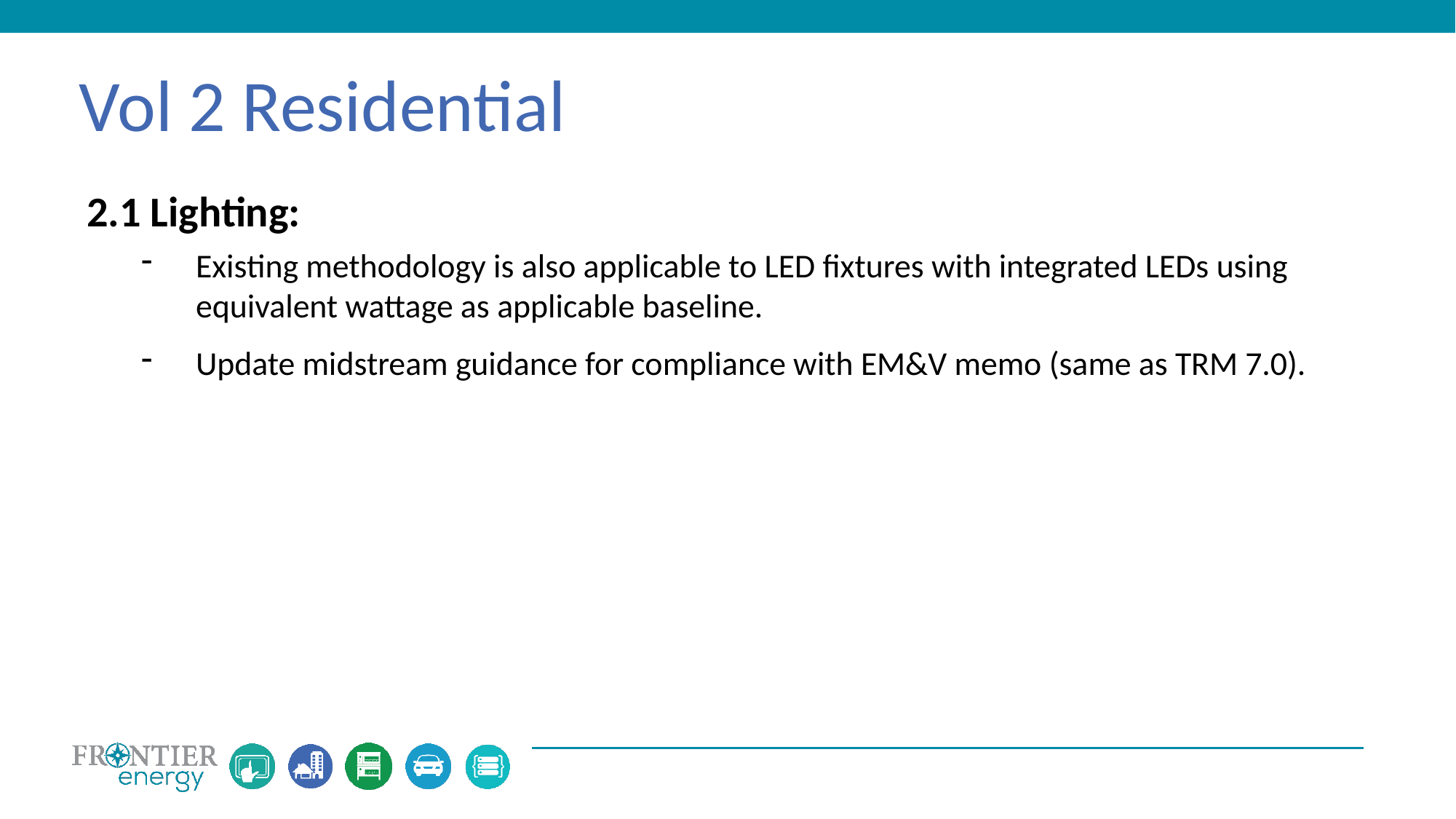

Vol 2 Residential
2.1 Lighting:
Existing methodology is also applicable to LED fixtures with integrated LEDs using equivalent wattage as applicable baseline.
Update midstream guidance for compliance with EM&V memo (same as TRM 7.0).